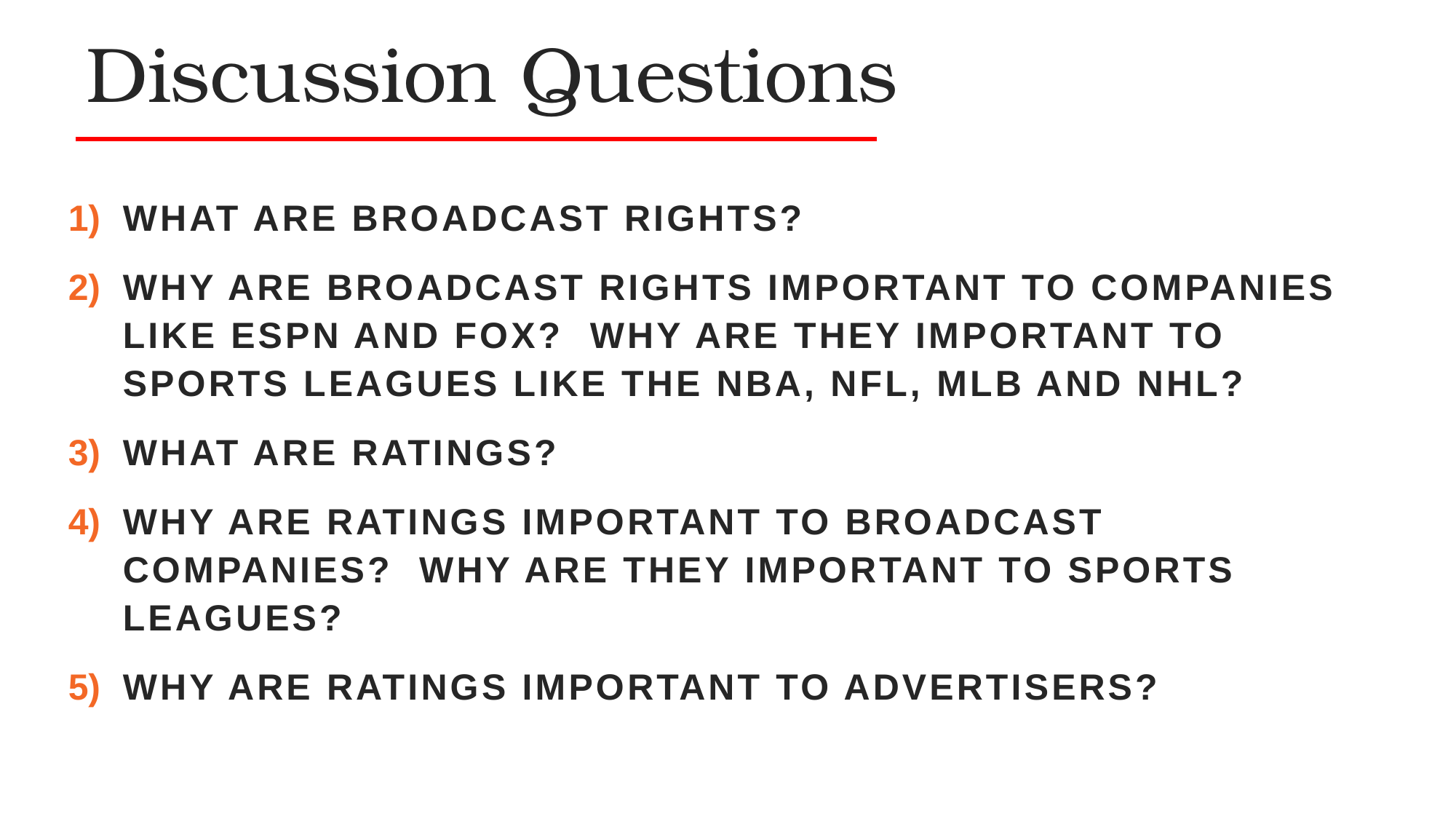

Discussion Questions
What are broadcast rights?
Why are broadcast rights important to companies like espn and fox?  Why are they important to sports leagues like the nba, nfl, mlb and nhl?
What are ratings?
Why are ratings important to broadcast companies?  Why are they important to sports leagues?
Why are ratings important to advertisers?